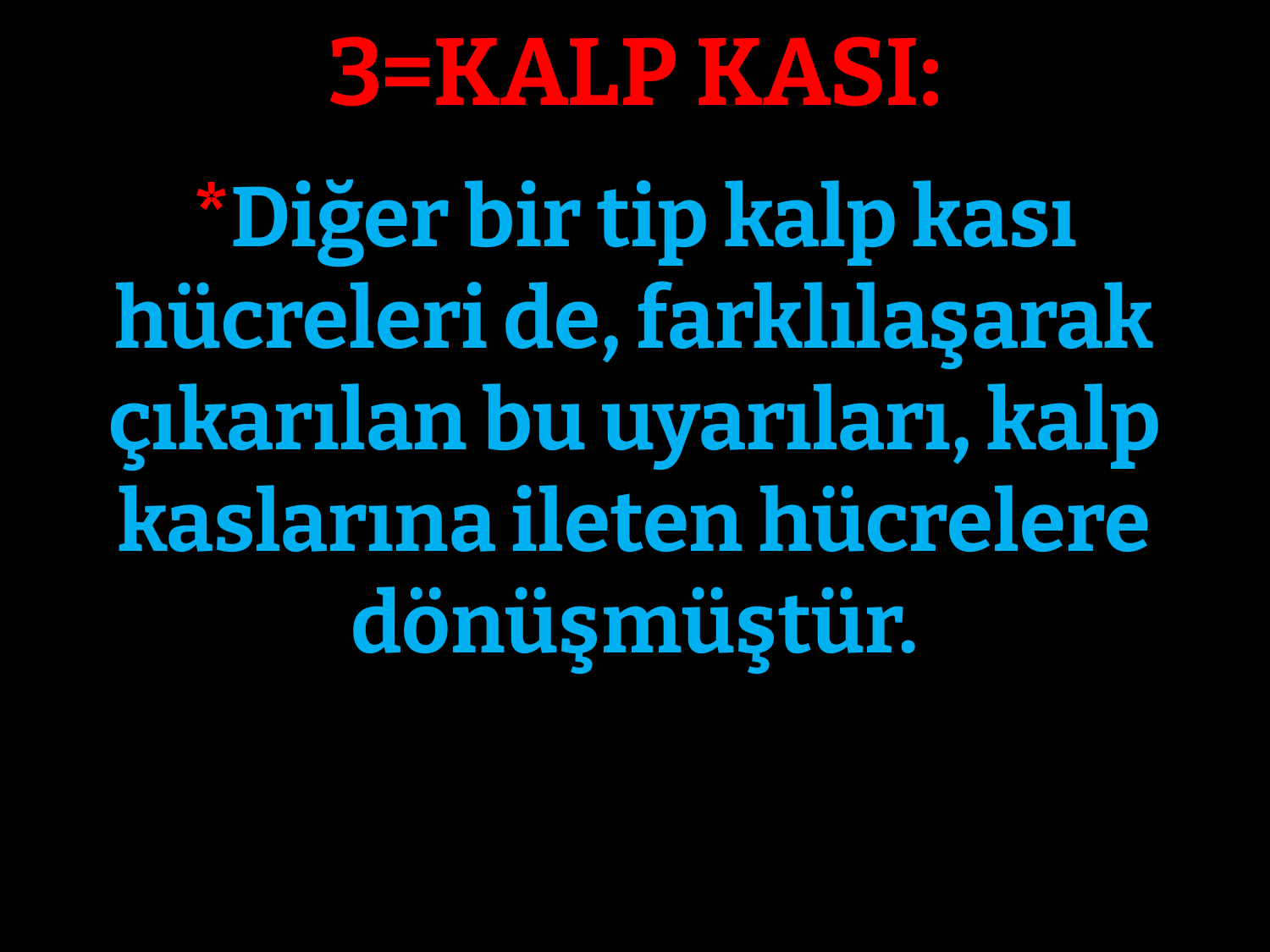

3=KALP KASI:
*Diğer bir tip kalp kası hücreleri de, farklılaşarak çıkarılan bu uyarıları, kalp kaslarına ileten hücrelere dönüşmüştür.
#